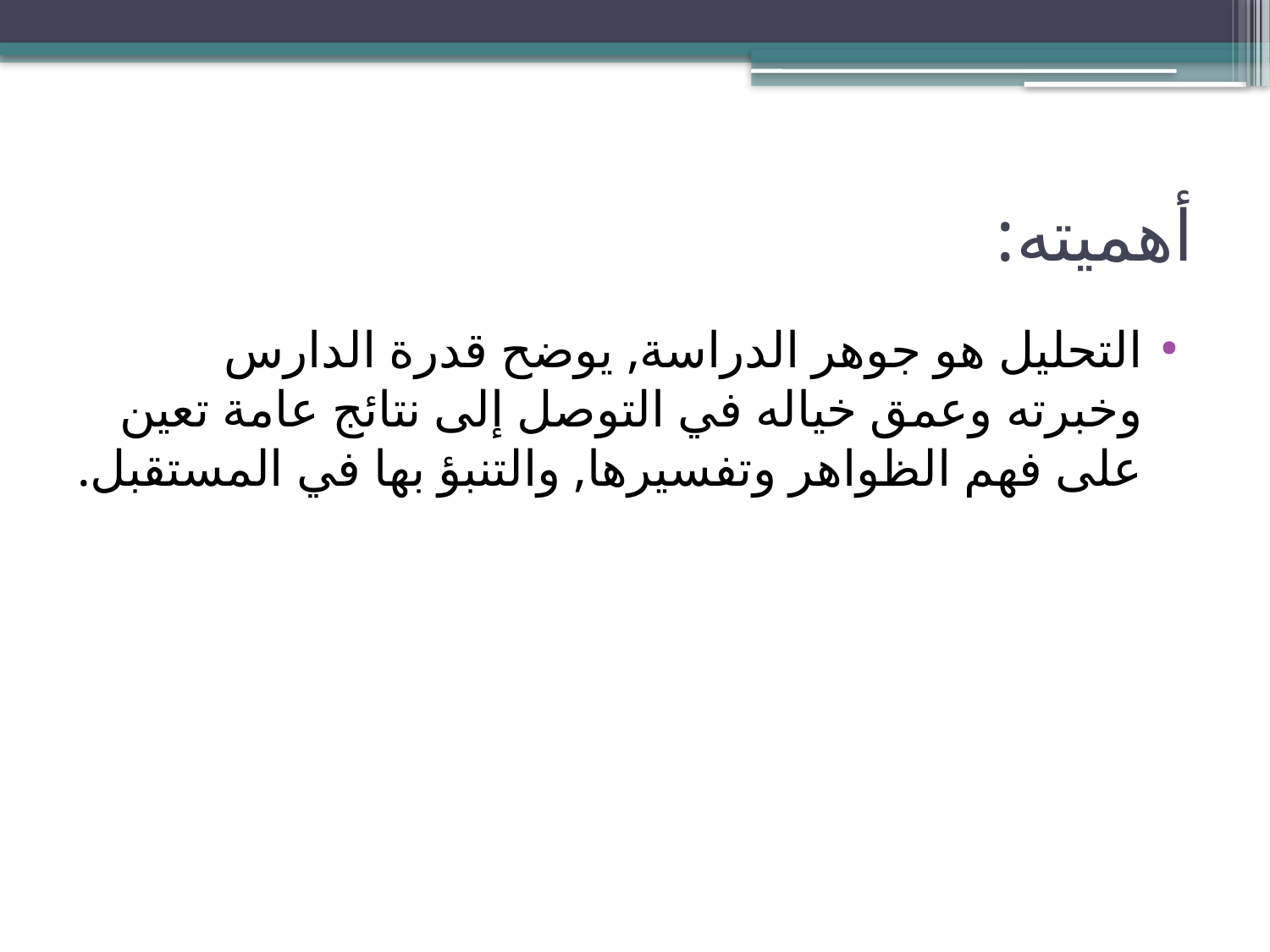

# أهميته:
التحليل هو جوهر الدراسة, يوضح قدرة الدارس وخبرته وعمق خياله في التوصل إلى نتائج عامة تعين على فهم الظواهر وتفسيرها, والتنبؤ بها في المستقبل.